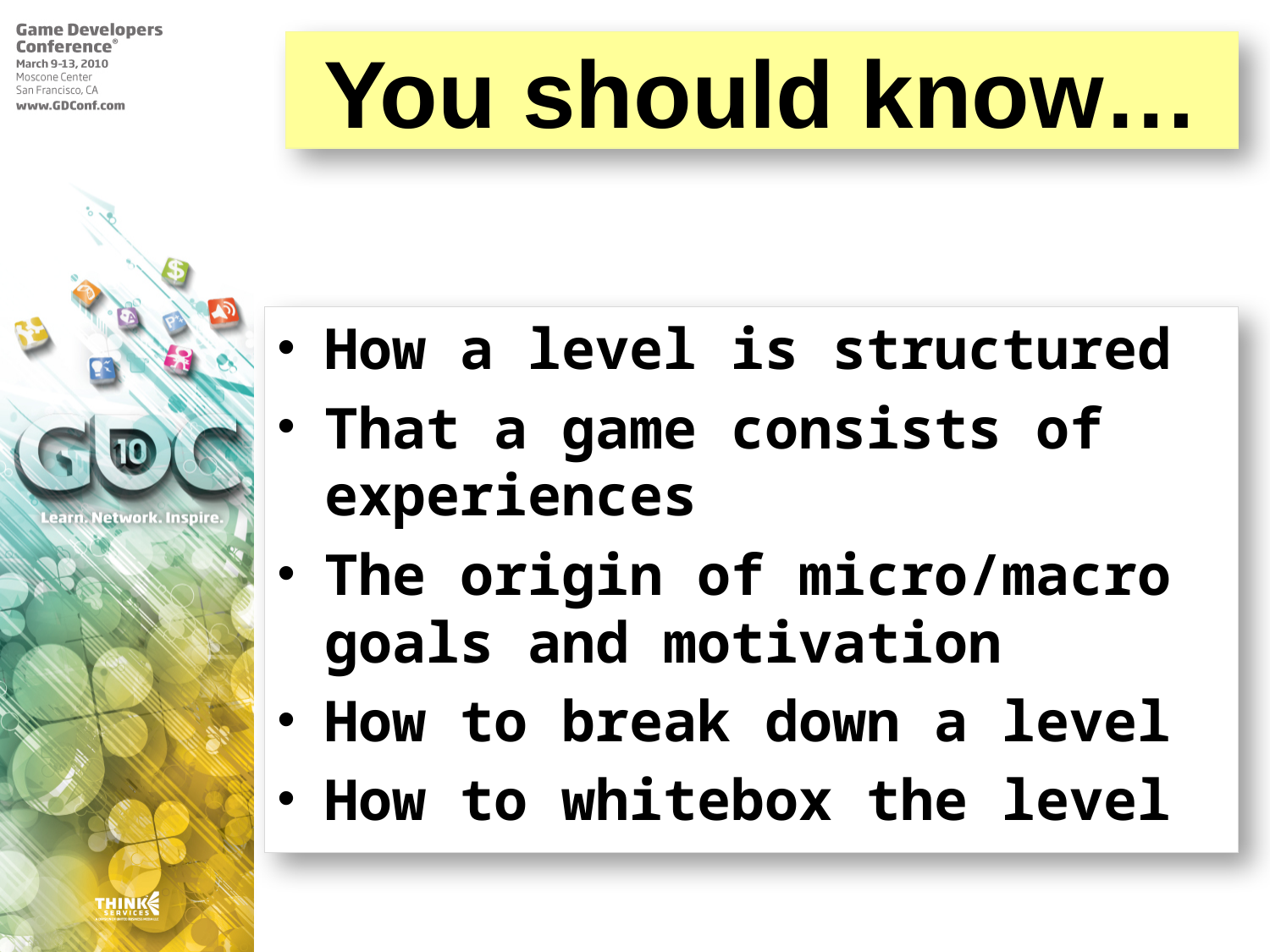

# You should know…
How a level is structured
That a game consists of experiences
The origin of micro/macro goals and motivation
How to break down a level
How to whitebox the level